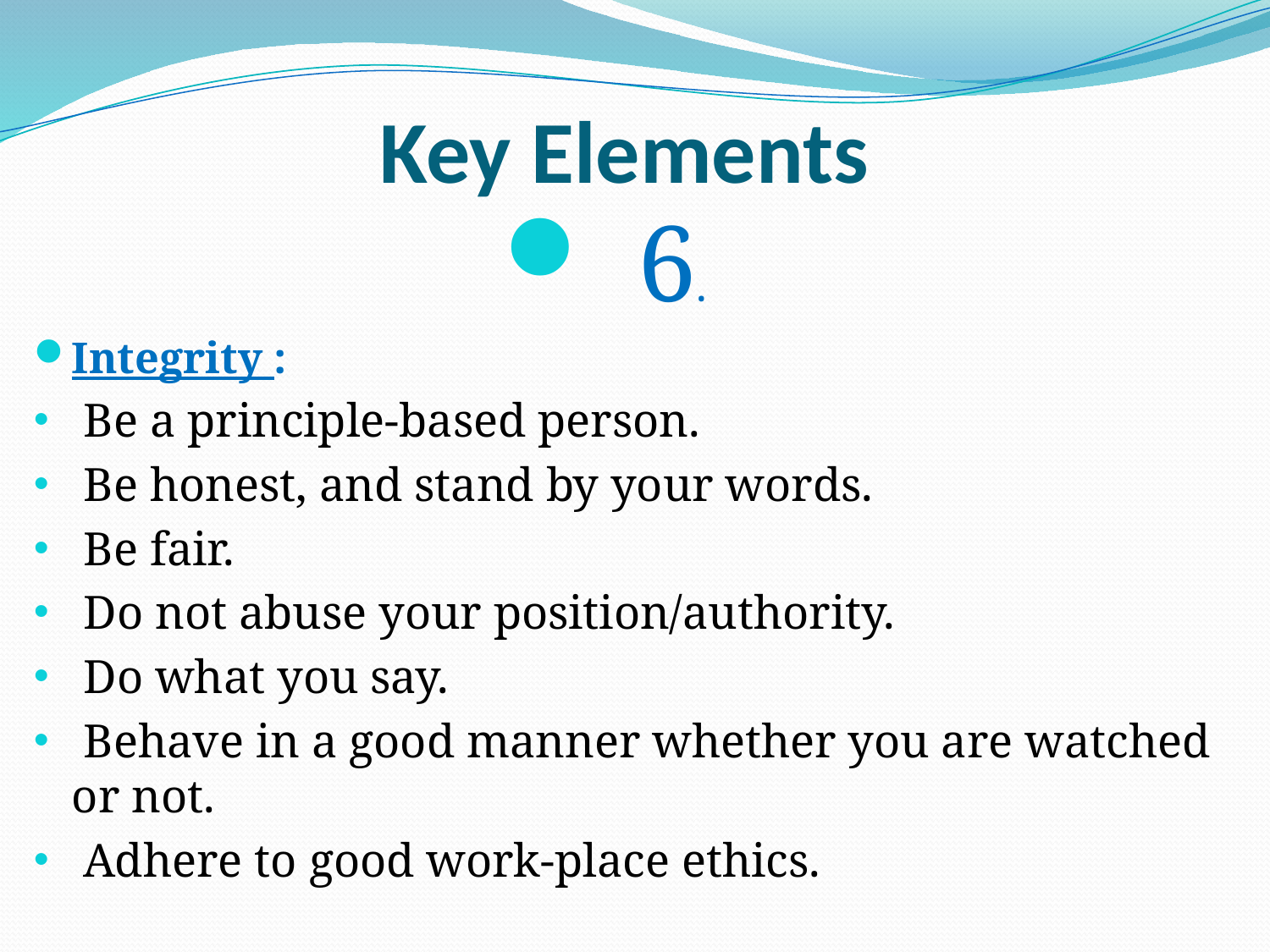

# Key Elements
6.
Integrity :
 Be a principle-based person.
 Be honest, and stand by your words.
 Be fair.
 Do not abuse your position/authority.
 Do what you say.
 Behave in a good manner whether you are watched or not.
 Adhere to good work-place ethics.